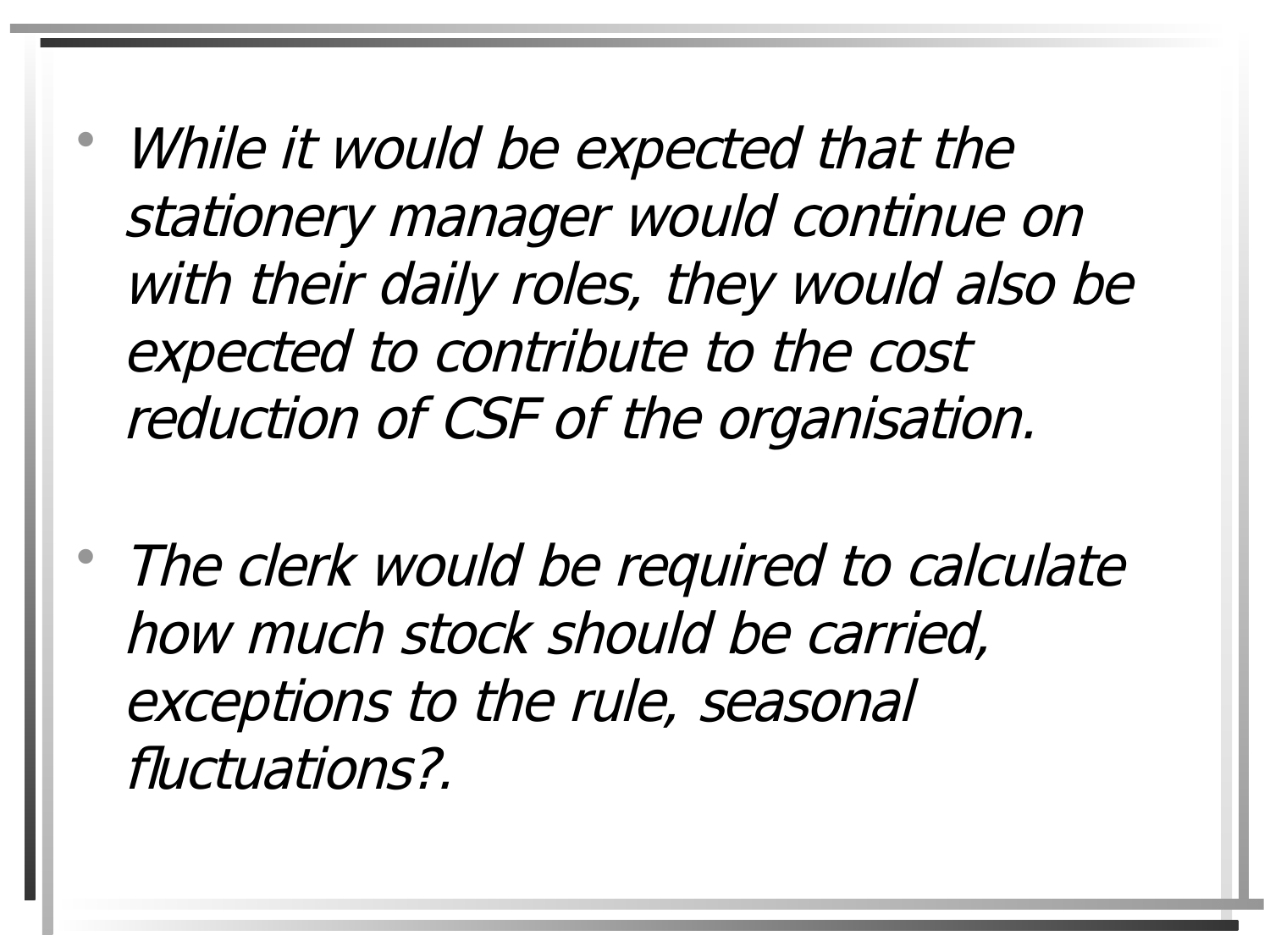

While it would be expected that the stationery manager would continue on with their daily roles, they would also be expected to contribute to the cost reduction of CSF of the organisation.
The clerk would be required to calculate how much stock should be carried, exceptions to the rule, seasonal fluctuations?.